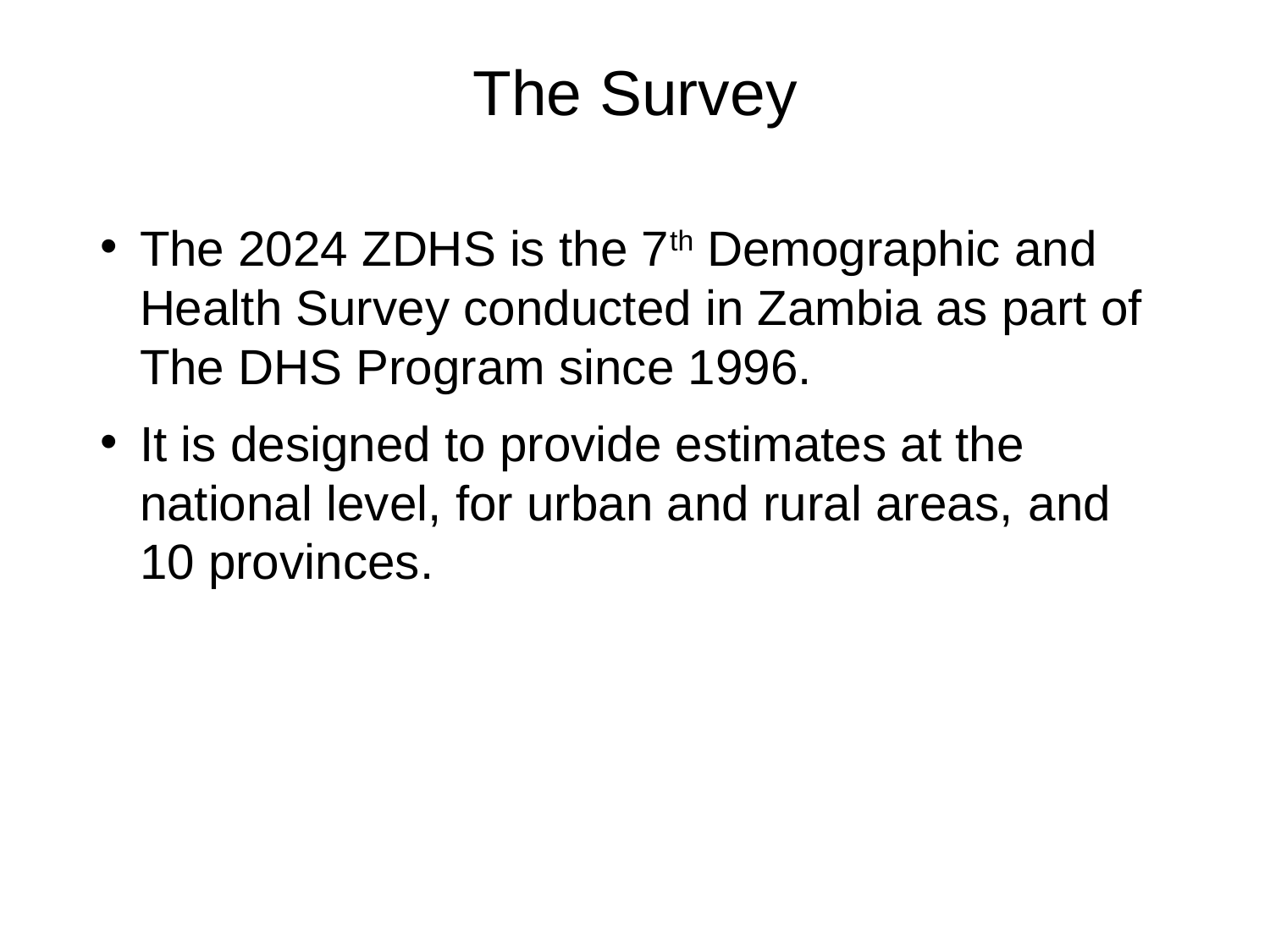

# The Survey
The 2024 ZDHS is the 7th Demographic and Health Survey conducted in Zambia as part of The DHS Program since 1996.
It is designed to provide estimates at the national level, for urban and rural areas, and 10 provinces.